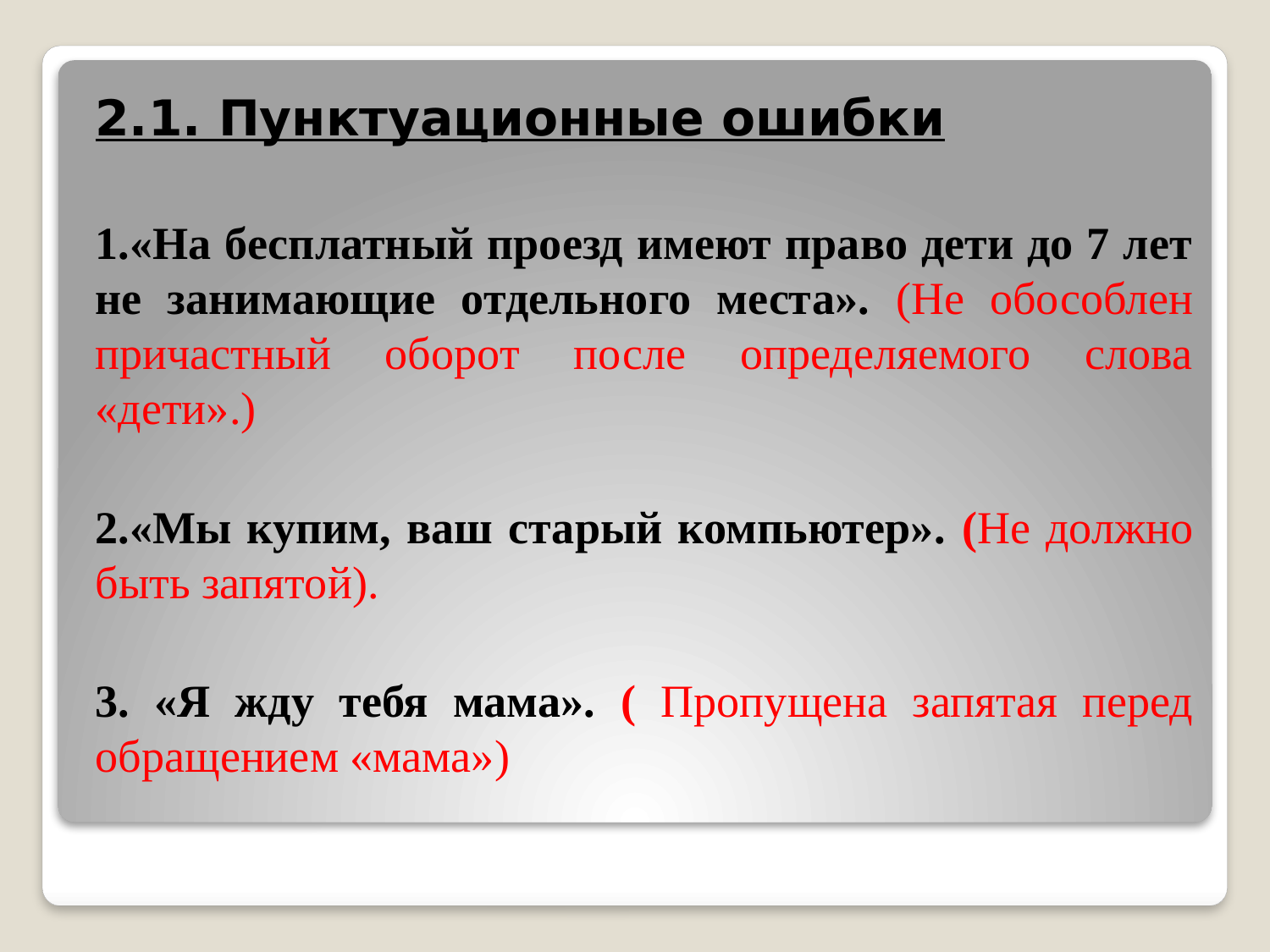

2.1. Пунктуационные ошибки

1.«На бесплатный проезд имеют право дети до 7 лет не занимающие отдельного места». (Не обособлен причастный оборот после определяемого слова «дети».)

2.«Мы купим, ваш старый компьютер». (Не должно быть запятой).

3. «Я жду тебя мама». ( Пропущена запятая перед обращением «мама»)

#